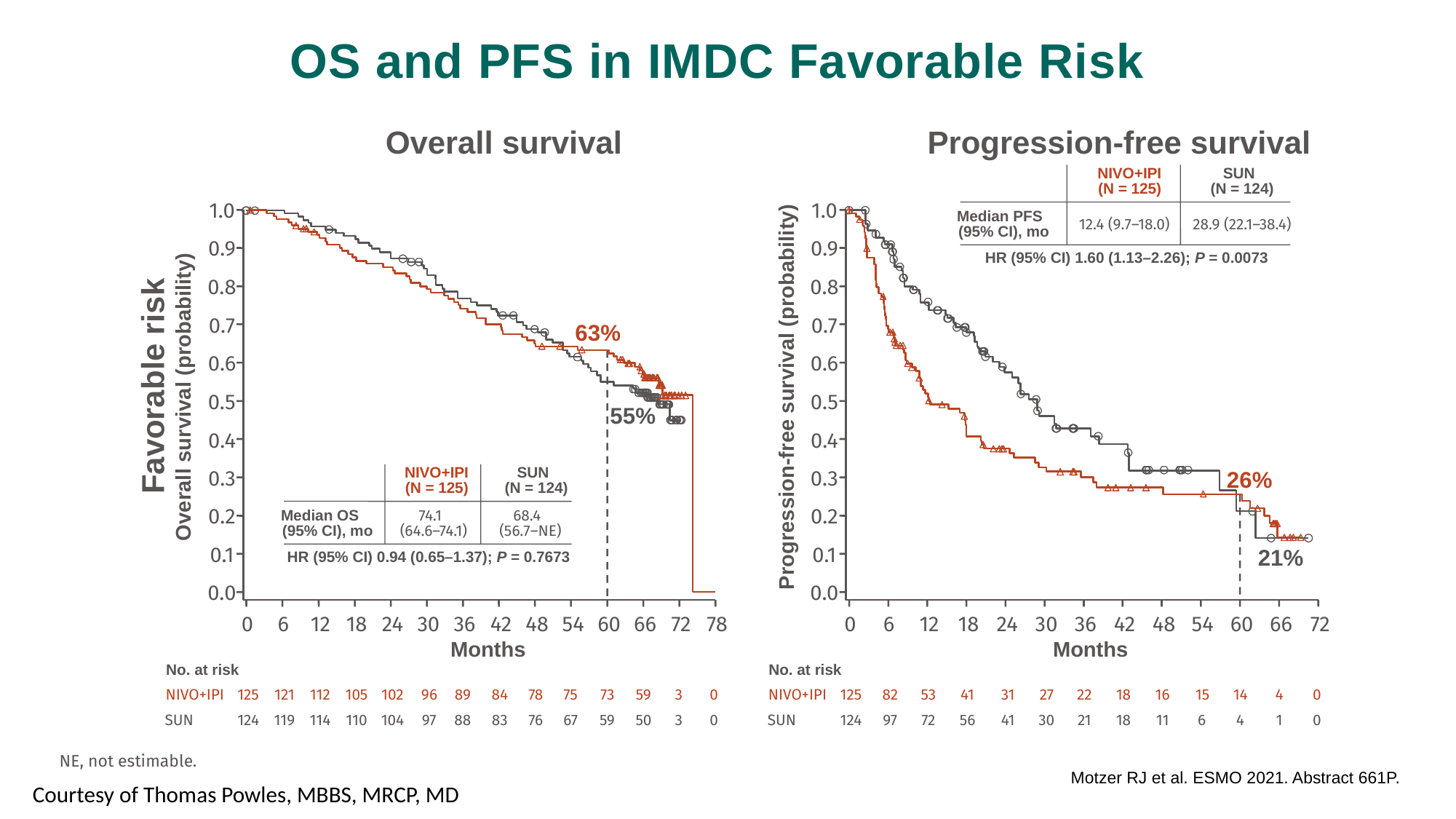

# OS and PFS in IMDC Favorable Risk
Overall survival
Progression-free survival
NIVO+IPI
SUN

(N = 125)
(N = 124)
1.0

Median PFS

12.4 (9.7–18.0)
28.9 (22.1–38.4)

(95% CI), mo

0.9

HR (95% CI) 1.60 (1.13–2.26); P = 0.0073

0.8

0.7

0.6

Favorable risk

Progression-free survival (probability)
0.5

0.4

0.3
26%

0.2

0.1
21%

0.0

0
6
12
18
24
30
36
42
48
54
60
66
72
Months
No. at risk
NIVO+IPI
125
82
53
41
31
27
22
18
16
15
14
4
0
SUN
124
97
72
56
41
30
21
18
11
6
4
1
0
1.0

0.9

0.8

0.7

63%

0.6

Overall survival (probability)

0.5

55%

0.4

NIVO+IPI
SUN

0.3

(N = 125)
(N = 124)

0.2
Median OS
74.1
68.4

(95% CI), mo
(64.6–74.1)
(56.7–NE)
0.1

HR (95% CI) 0.94 (0.65–1.37); P = 0.7673

0.0

0
6
12
18
24
30
36
42
48
54
60
66
72
78
Months
No. at risk
NIVO+IPI
125
121
112
105
102
96
89
84
78
75
73
59
3
0
SUN
124
119
114
110
104
97
88
83
76
67
59
50
3
0
NE, not estimable.
Motzer RJ et al. ESMO 2021. Abstract 661P.
Courtesy of Thomas Powles, MBBS, MRCP, MD